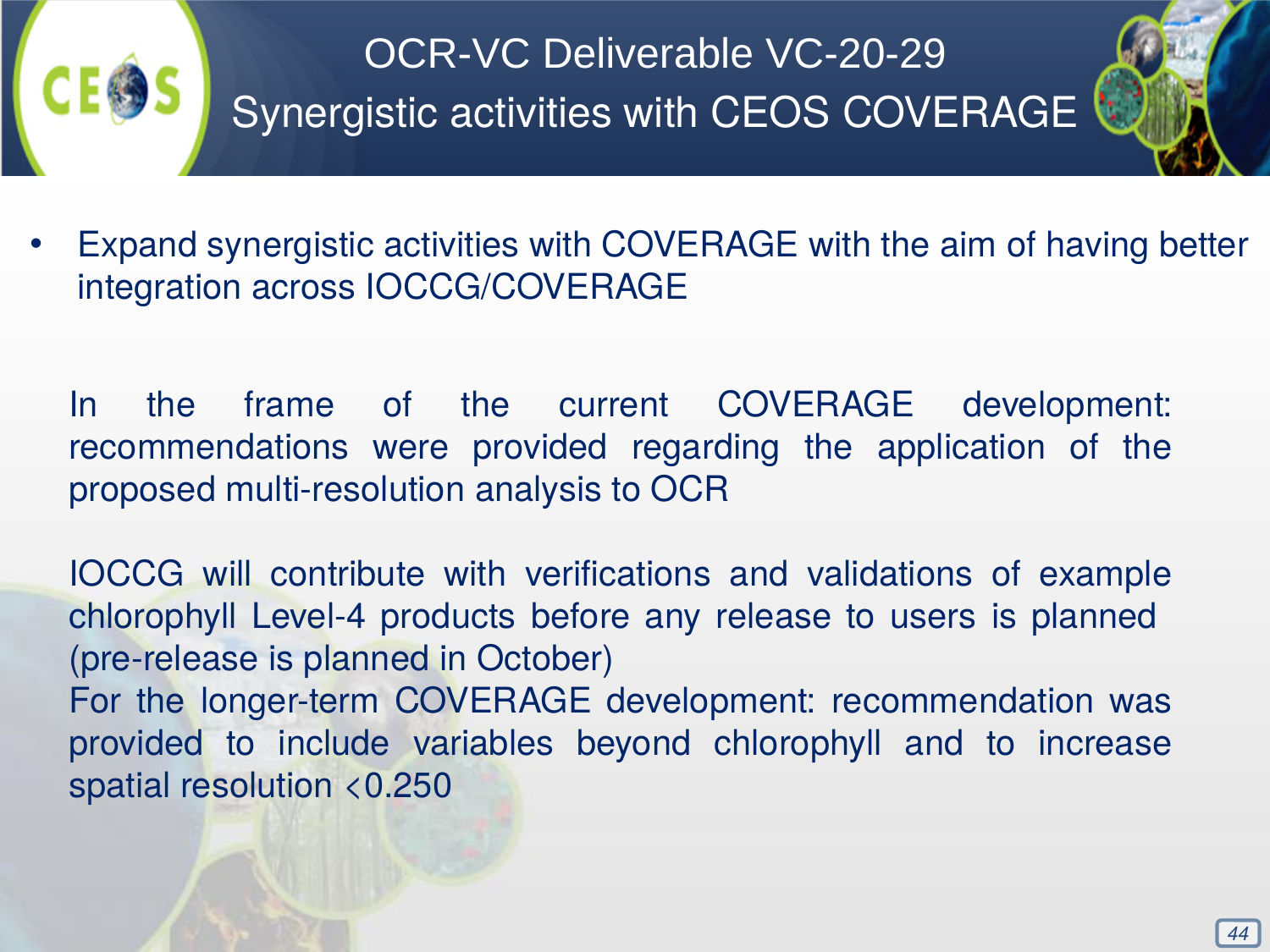

OCR-VC Deliverable VC-20-29
Synergistic activities with CEOS COVERAGE

Expand synergistic activities with COVERAGE with the aim of having better integration across IOCCG/COVERAGE
In the frame of the current COVERAGE development: recommendations were provided regarding the application of the proposed multi-resolution analysis to OCR

IOCCG will contribute with verifications and validations of example chlorophyll Level-4 products before any release to users is planned  (pre-release is planned in October)
For the longer-term COVERAGE development: recommendation was provided to include variables beyond chlorophyll and to increase spatial resolution <0.250

44